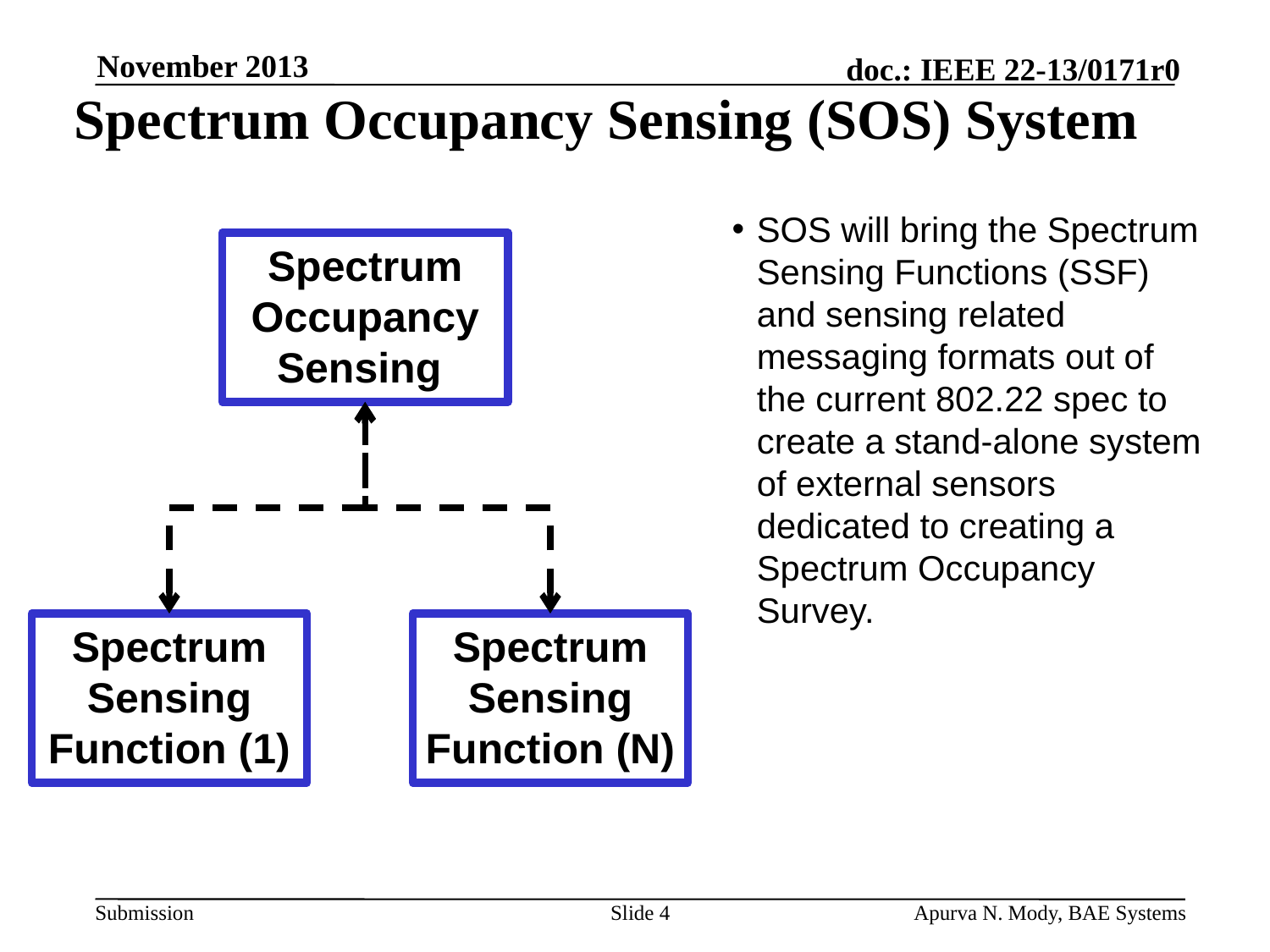

November 2013
# Spectrum Occupancy Sensing (SOS) System
SOS will bring the Spectrum Sensing Functions (SSF) and sensing related messaging formats out of the current 802.22 spec to create a stand-alone system of external sensors dedicated to creating a Spectrum Occupancy Survey.
Spectrum Occupancy Sensing
Spectrum Sensing Function (1)
Spectrum Sensing Function (N)
Slide 4
Apurva N. Mody, BAE Systems